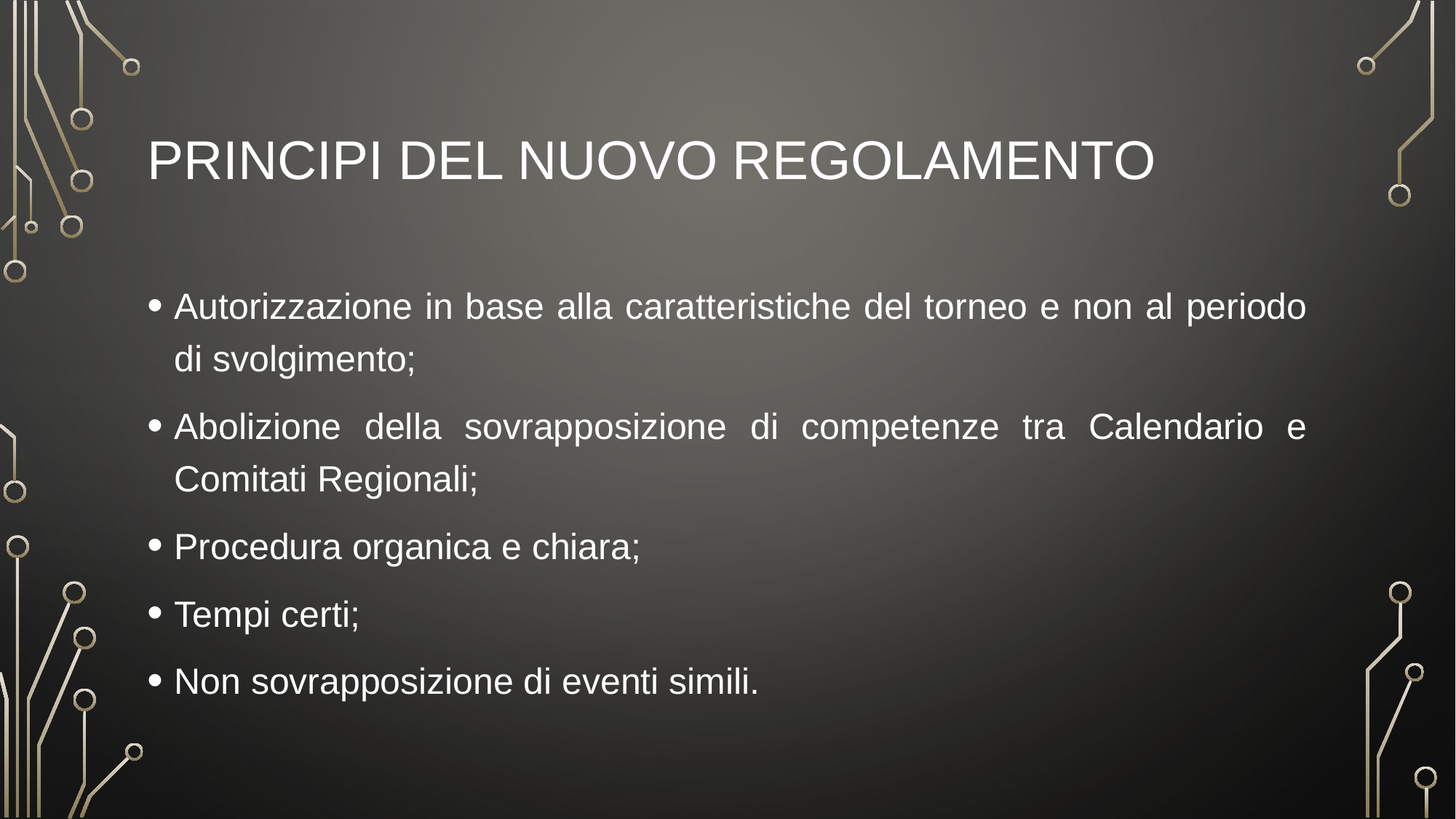

# PRINCIPI DEL NUOVO REGOLAMENTO
Autorizzazione in base alla caratteristiche del torneo e non al periodo di svolgimento;
Abolizione della sovrapposizione di competenze tra Calendario e Comitati Regionali;
Procedura organica e chiara;
Tempi certi;
Non sovrapposizione di eventi simili.